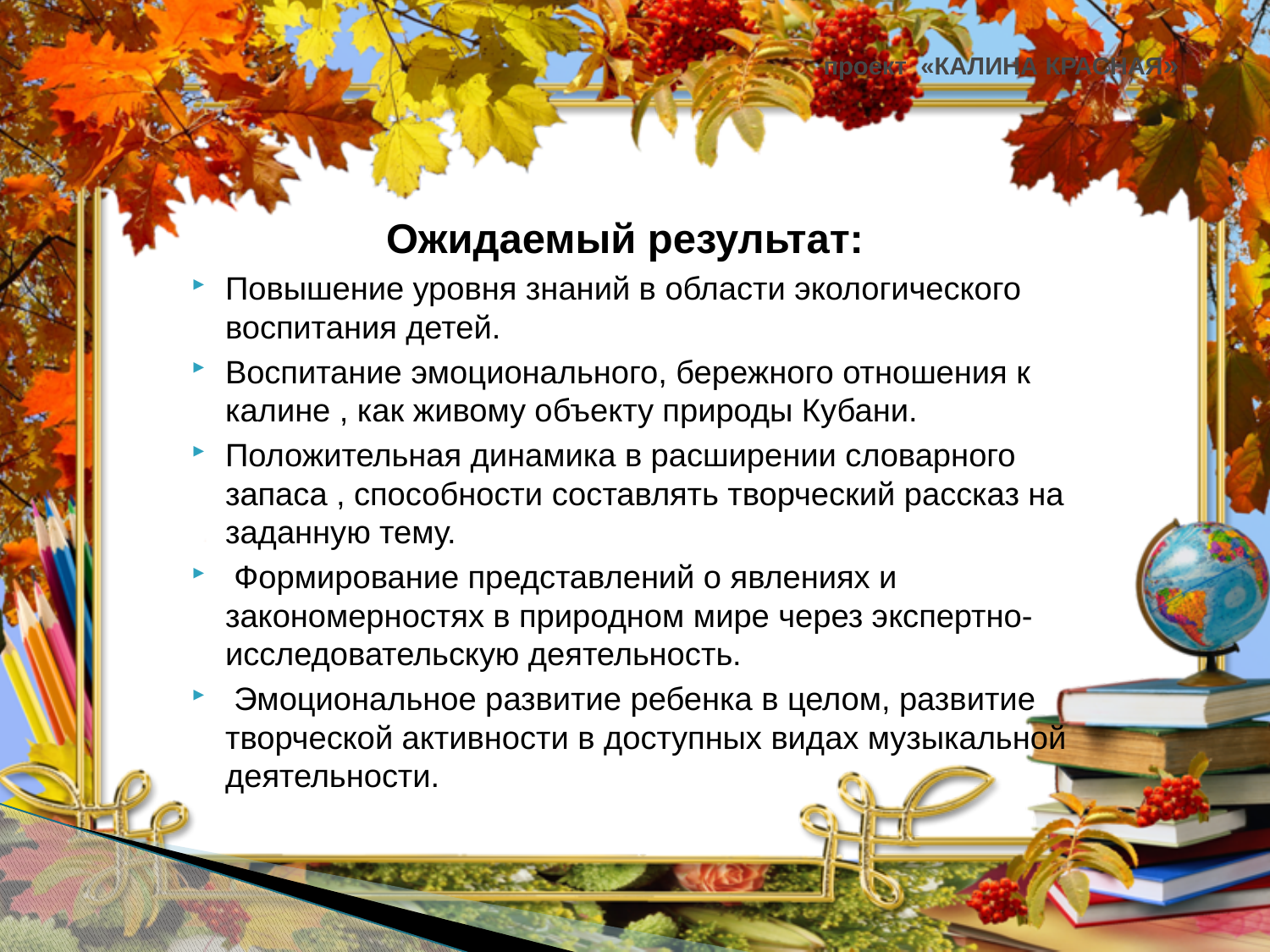

# проект  «КАЛИНА КРАСНАЯ»
                 Ожидаемый результат:
Повышение уровня знаний в области экологического воспитания детей.
Воспитание эмоционального, бережного отношения к калине , как живому объекту природы Кубани.
Положительная динамика в расширении словарного запаса , способности составлять творческий рассказ на заданную тему.
 Формирование представлений о явлениях и закономерностях в природном мире через экспертно-исследовательскую деятельность.
 Эмоциональное развитие ребенка в целом, развитие творческой активности в доступных видах музыкальной деятельности.